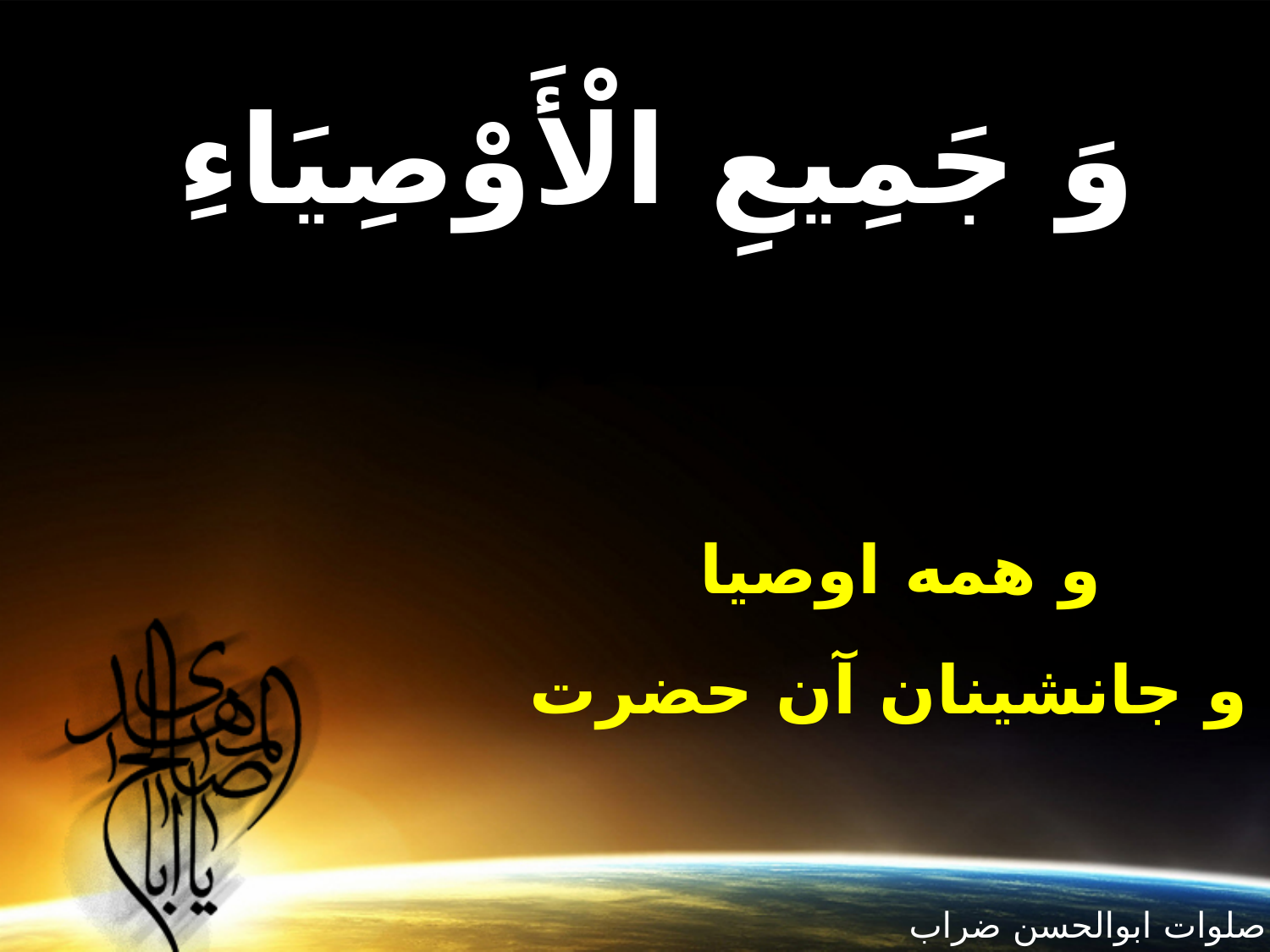

وَ جَمِيعِ الْأَوْصِيَاءِ
و همه اوصيا
و جانشينان آن حضرت